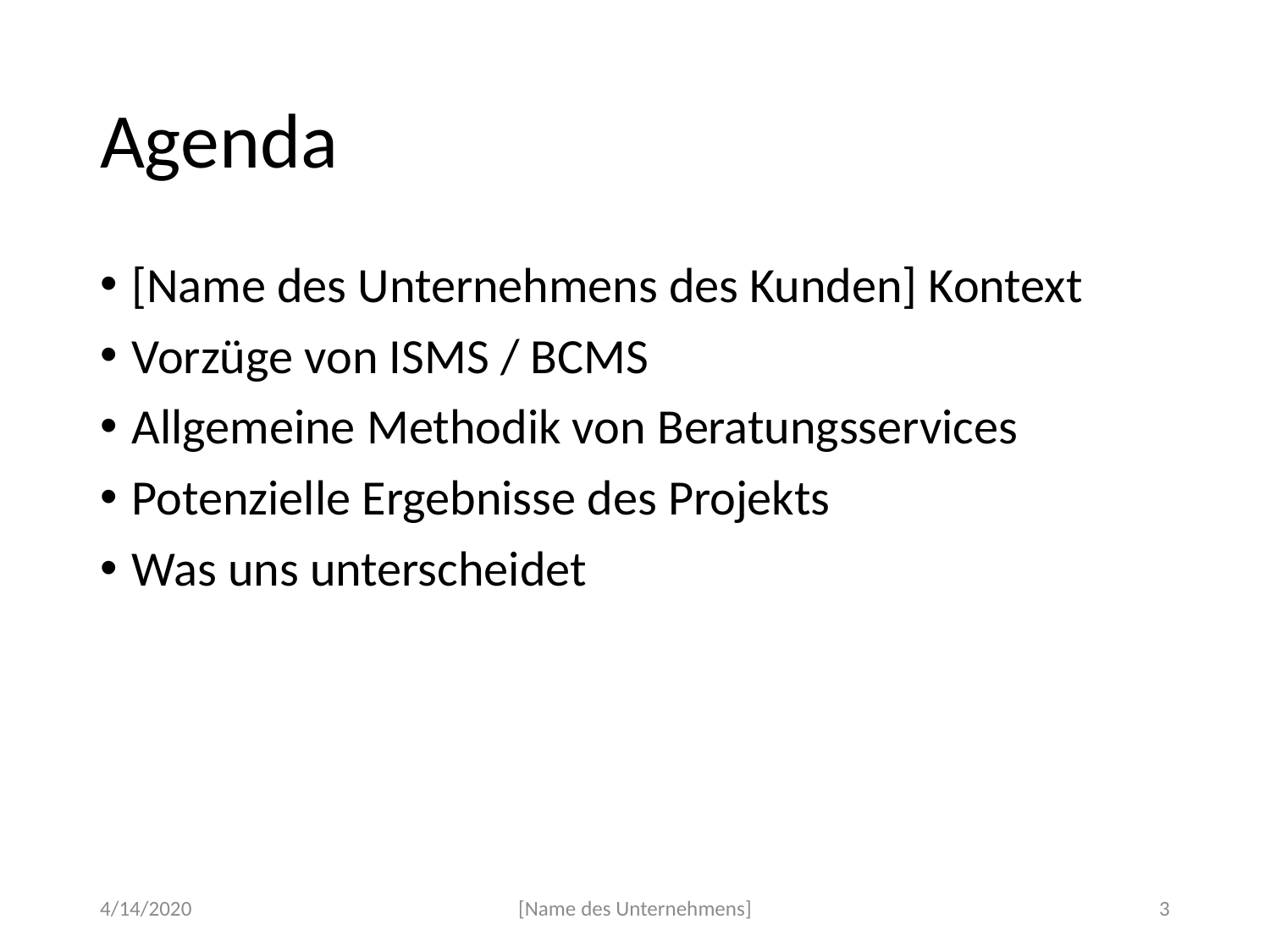

# Agenda
[Name des Unternehmens des Kunden] Kontext
Vorzüge von ISMS / BCMS
Allgemeine Methodik von Beratungsservices
Potenzielle Ergebnisse des Projekts
Was uns unterscheidet
4/14/2020
[Name des Unternehmens]
3